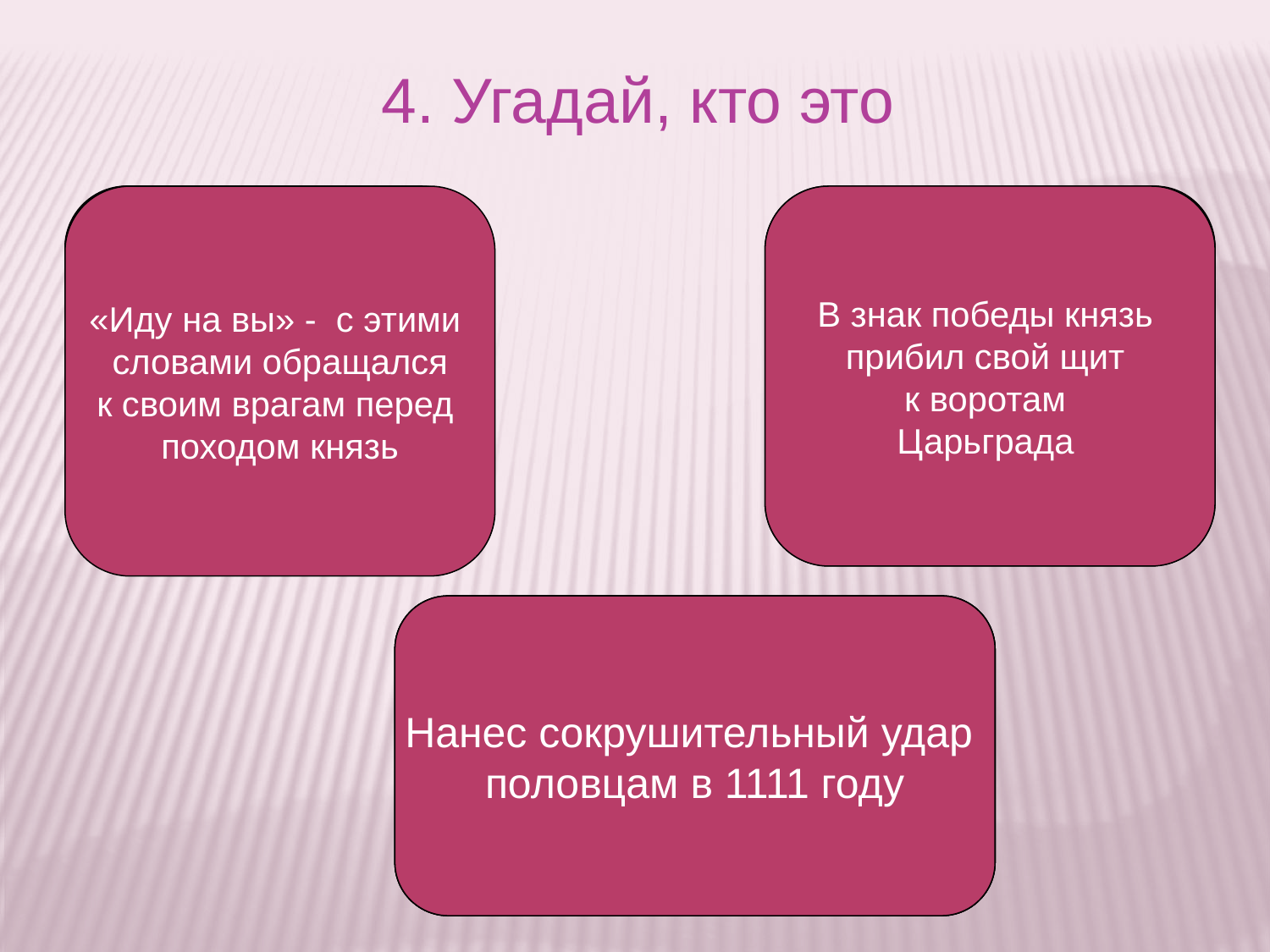

4. Угадай, кто это

Святослав
«Иду на вы» -  с этими
словами обращался
к своим врагам перед
походом князь
Олег
В знак победы князь
прибил свой щит
к воротам
Царьграда

Владимир Мономах
Нанес сокрушительный удар
половцам в 1111 году